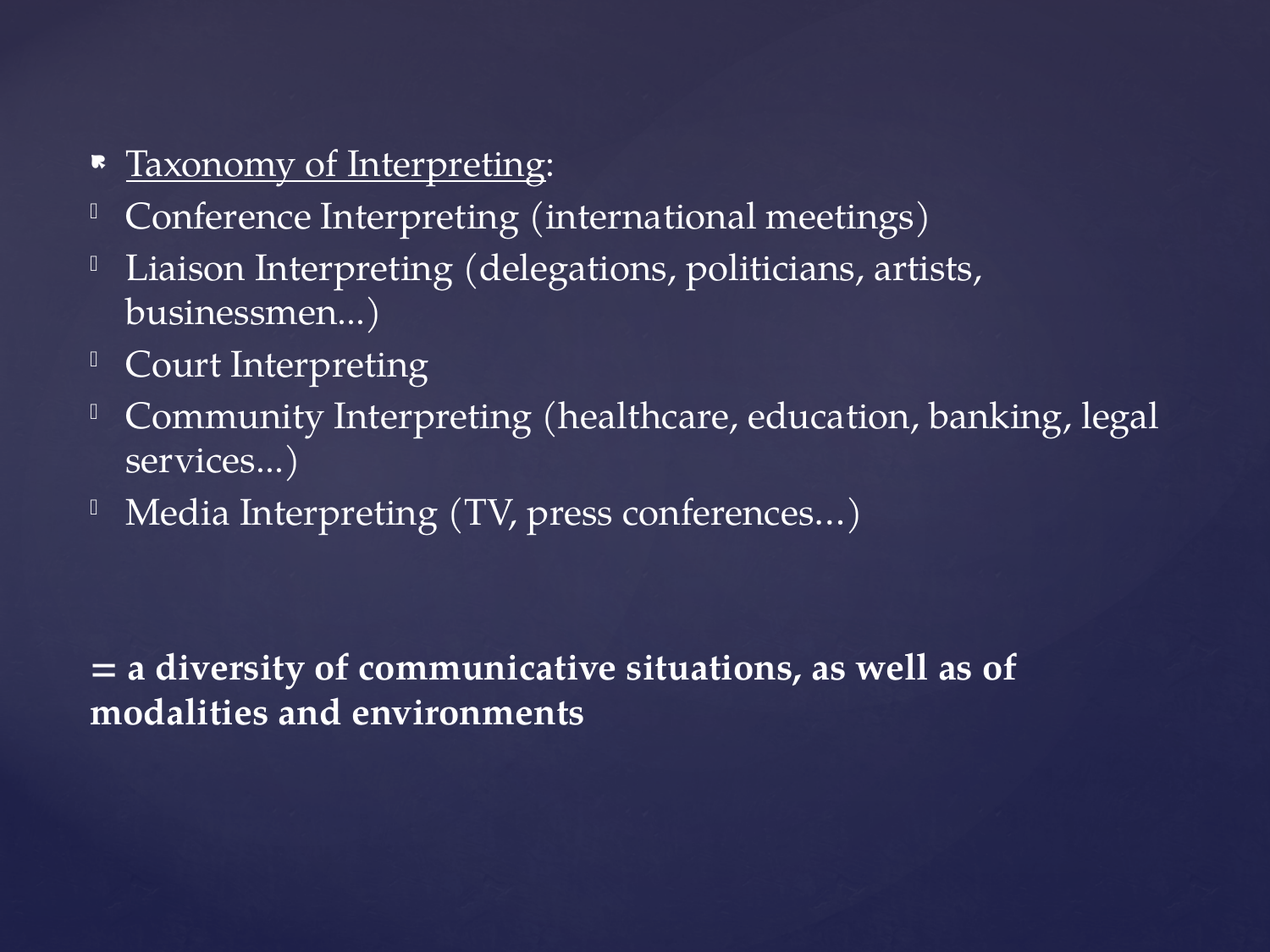

Taxonomy of Interpreting:
Conference Interpreting (international meetings)
Liaison Interpreting (delegations, politicians, artists, businessmen...)
Court Interpreting
Community Interpreting (healthcare, education, banking, legal services...)
Media Interpreting (TV, press conferences…)

= a diversity of communicative situations, as well as of modalities and environments
#